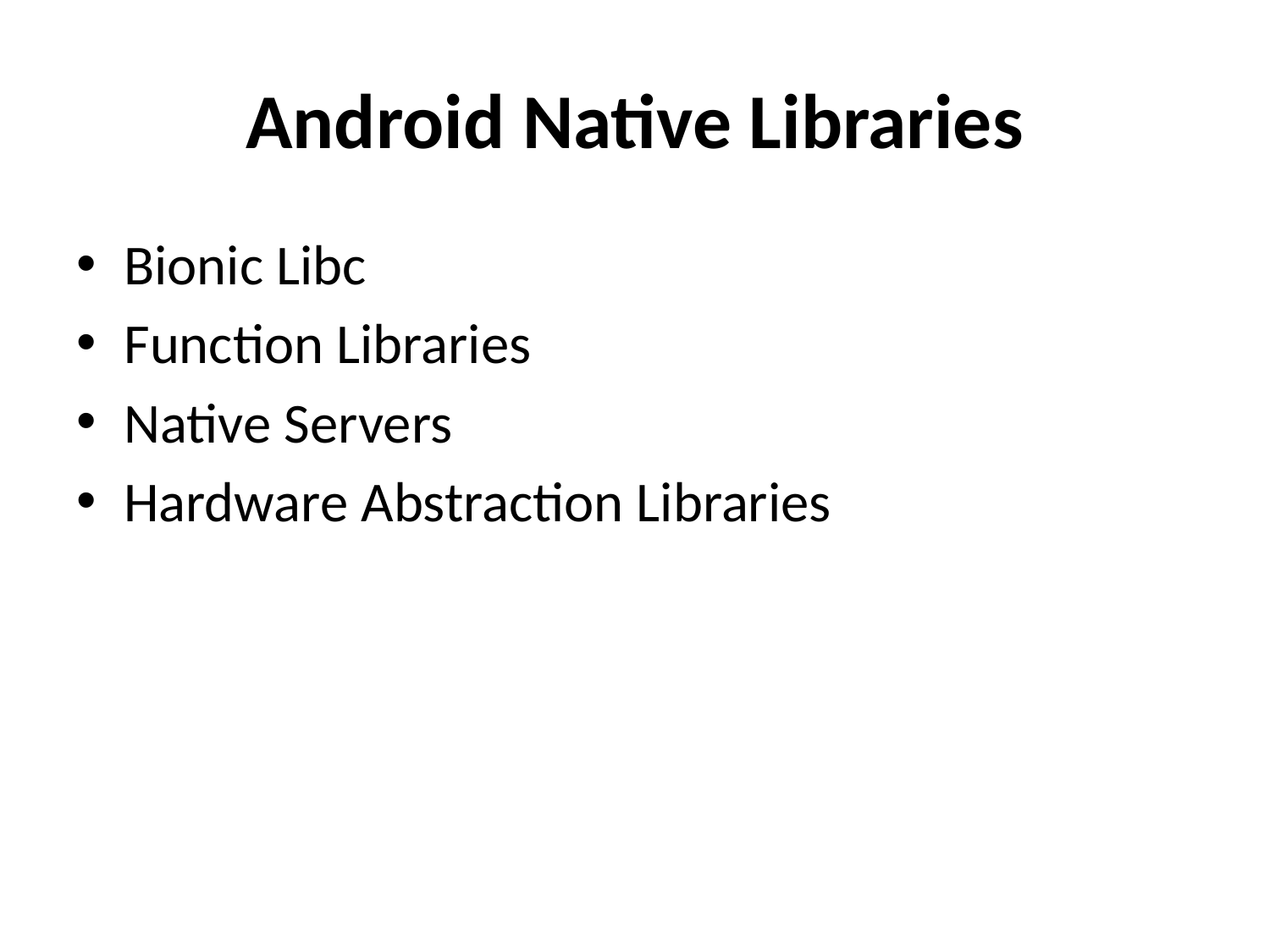

# Android Native Libraries
Bionic Libc
Function Libraries
Native Servers
Hardware Abstraction Libraries